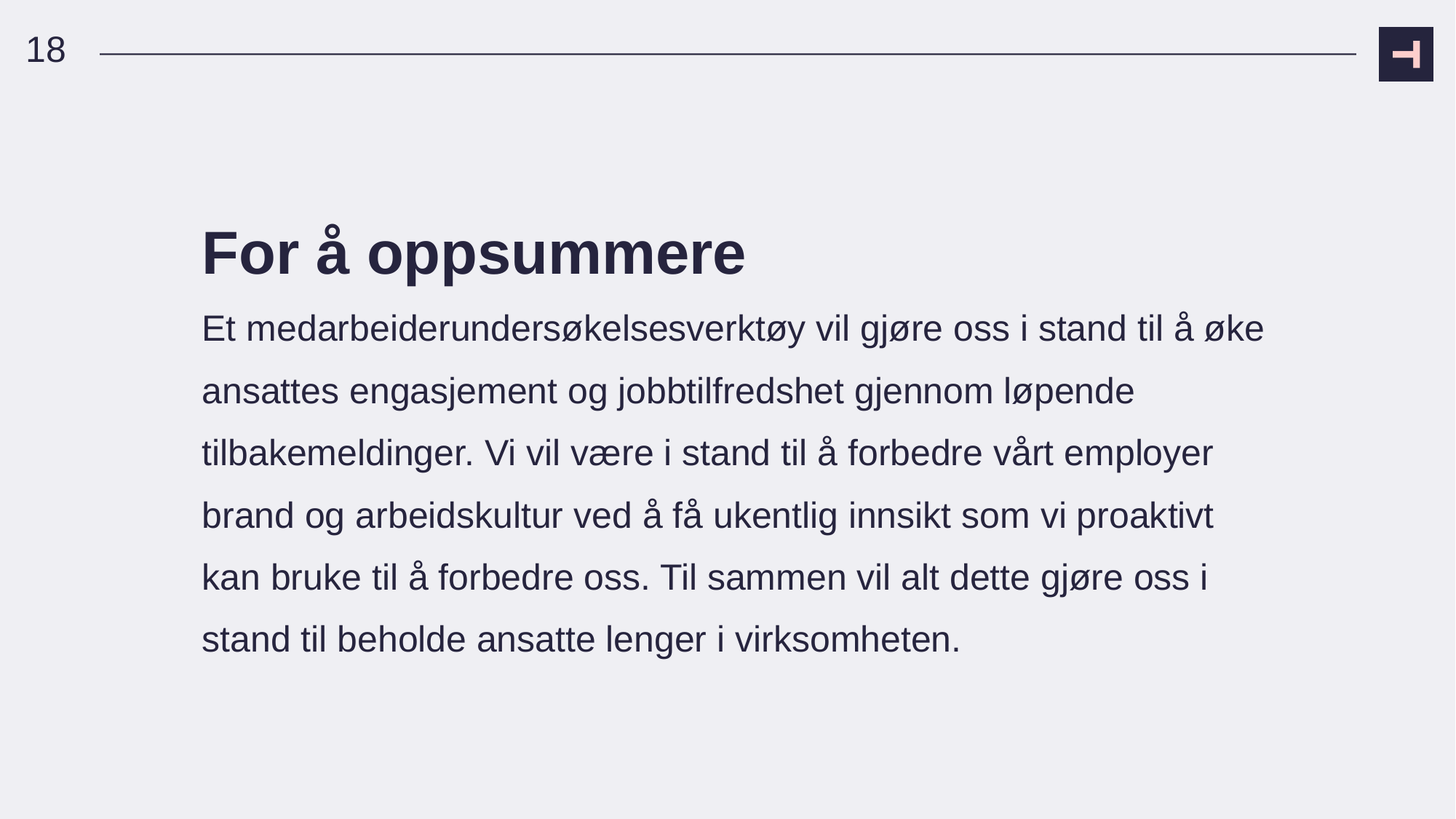

18
# For å oppsummere Et medarbeiderundersøkelsesverktøy vil gjøre oss i stand til å øke ansattes engasjement og jobbtilfredshet gjennom løpende tilbakemeldinger. Vi vil være i stand til å forbedre vårt employer brand og arbeidskultur ved å få ukentlig innsikt som vi proaktivt kan bruke til å forbedre oss. Til sammen vil alt dette gjøre oss i stand til beholde ansatte lenger i virksomheten.